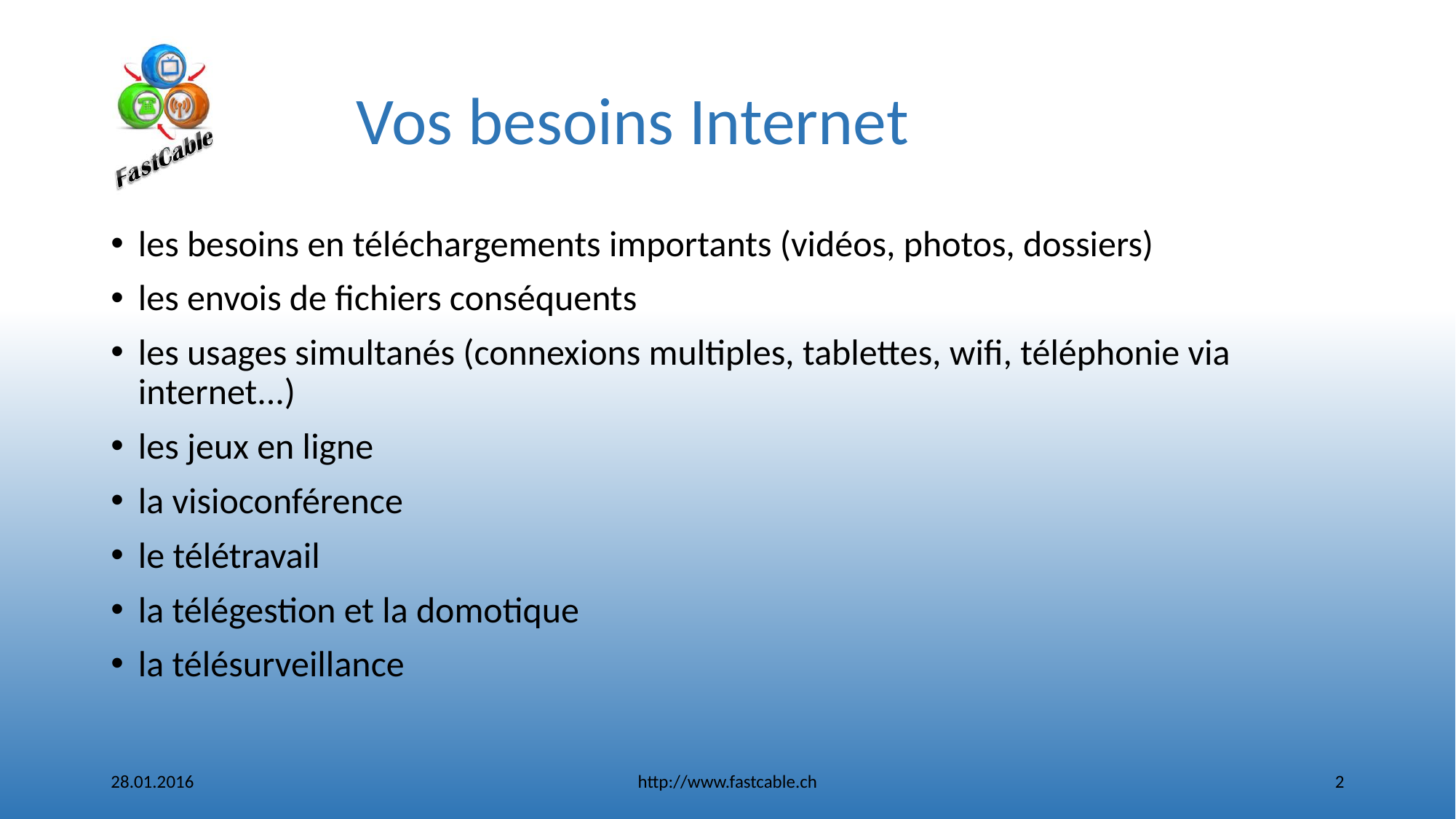

# Vos besoins Internet
les besoins en téléchargements importants (vidéos, photos, dossiers)
les envois de fichiers conséquents
les usages simultanés (connexions multiples, tablettes, wifi, téléphonie via internet...)
les jeux en ligne
la visioconférence
le télétravail
la télégestion et la domotique
la télésurveillance

28.01.2016
http://www.fastcable.ch
2